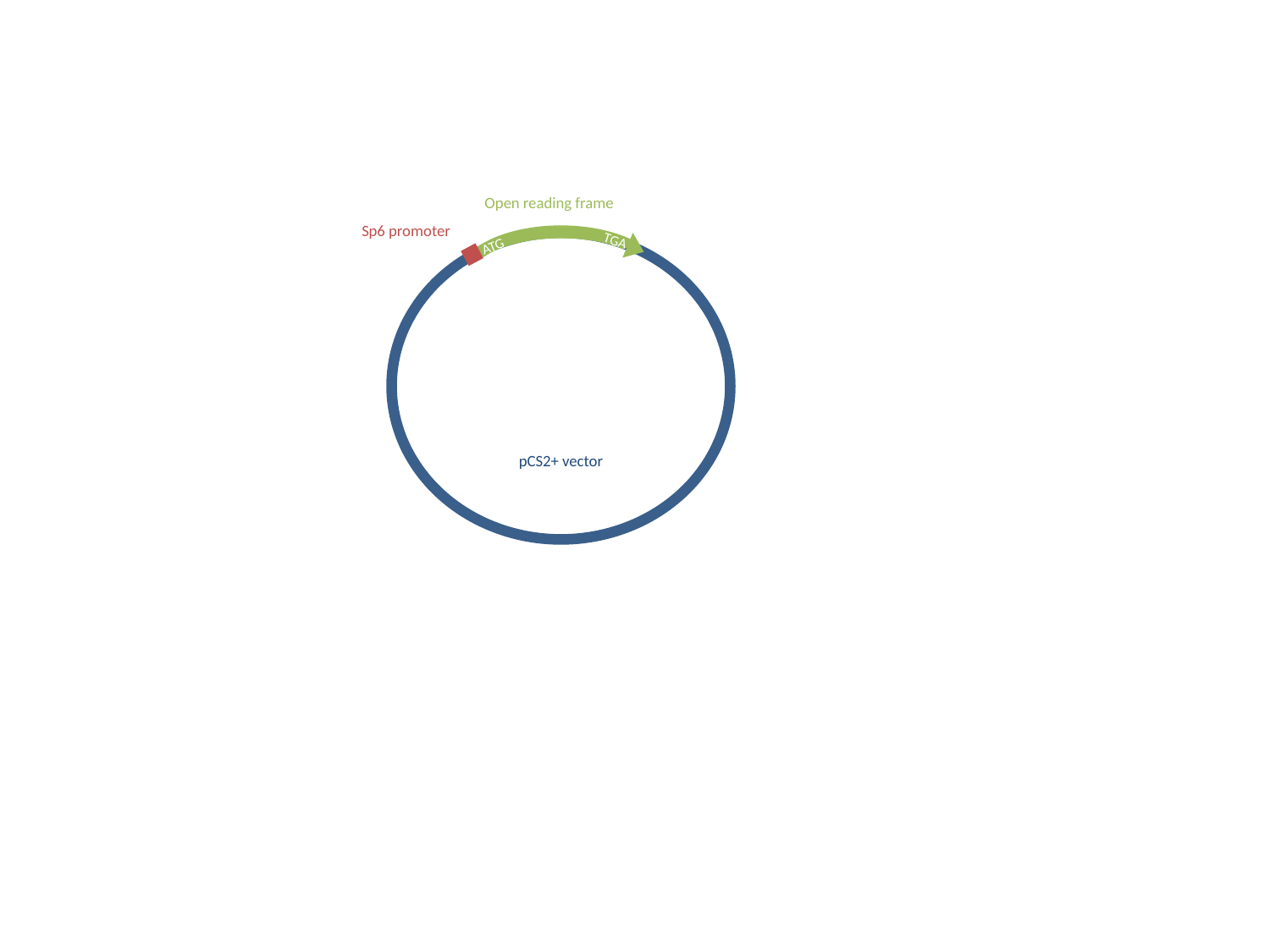

ATG
Open reading frame
Sp6 promoter
ATG

TGA

pCS2+ vector